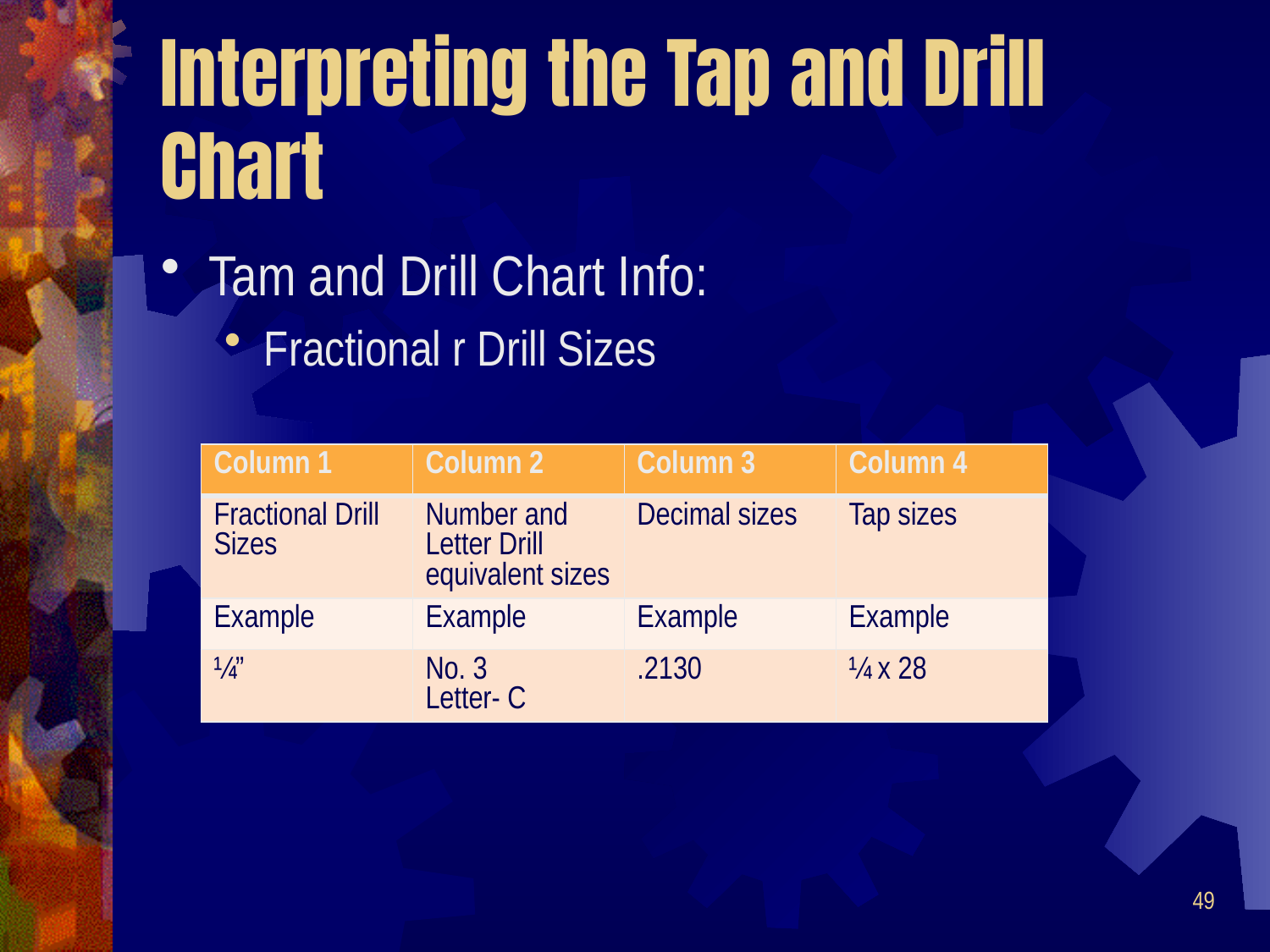

# Interpreting the Tap and Drill Chart
Tam and Drill Chart Info:
Fractional r Drill Sizes

| Column 1 | Column 2 | Column 3 | Column 4 |
| --- | --- | --- | --- |
| Fractional Drill Sizes | Number and Letter Drill equivalent sizes | Decimal sizes | Tap sizes |
| Example | Example | Example | Example |
| ¼” | No. 3 Letter- C | .2130 | ¼ x 28 |
49